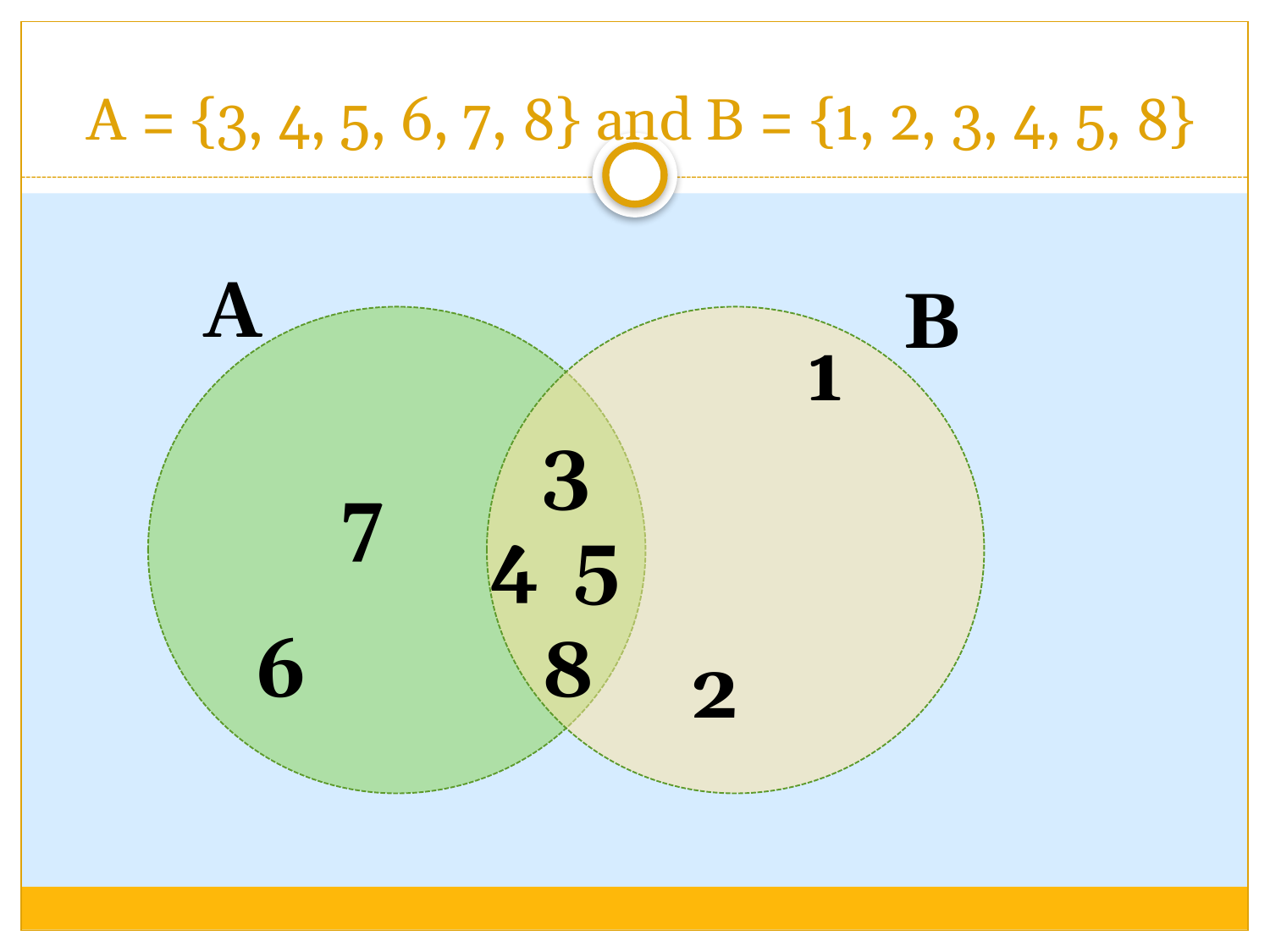

# A = {3, 4, 5, 6, 7, 8} and B = {1, 2, 3, 4, 5, 8}

A
B

1
3
7
4
5
6
8
2